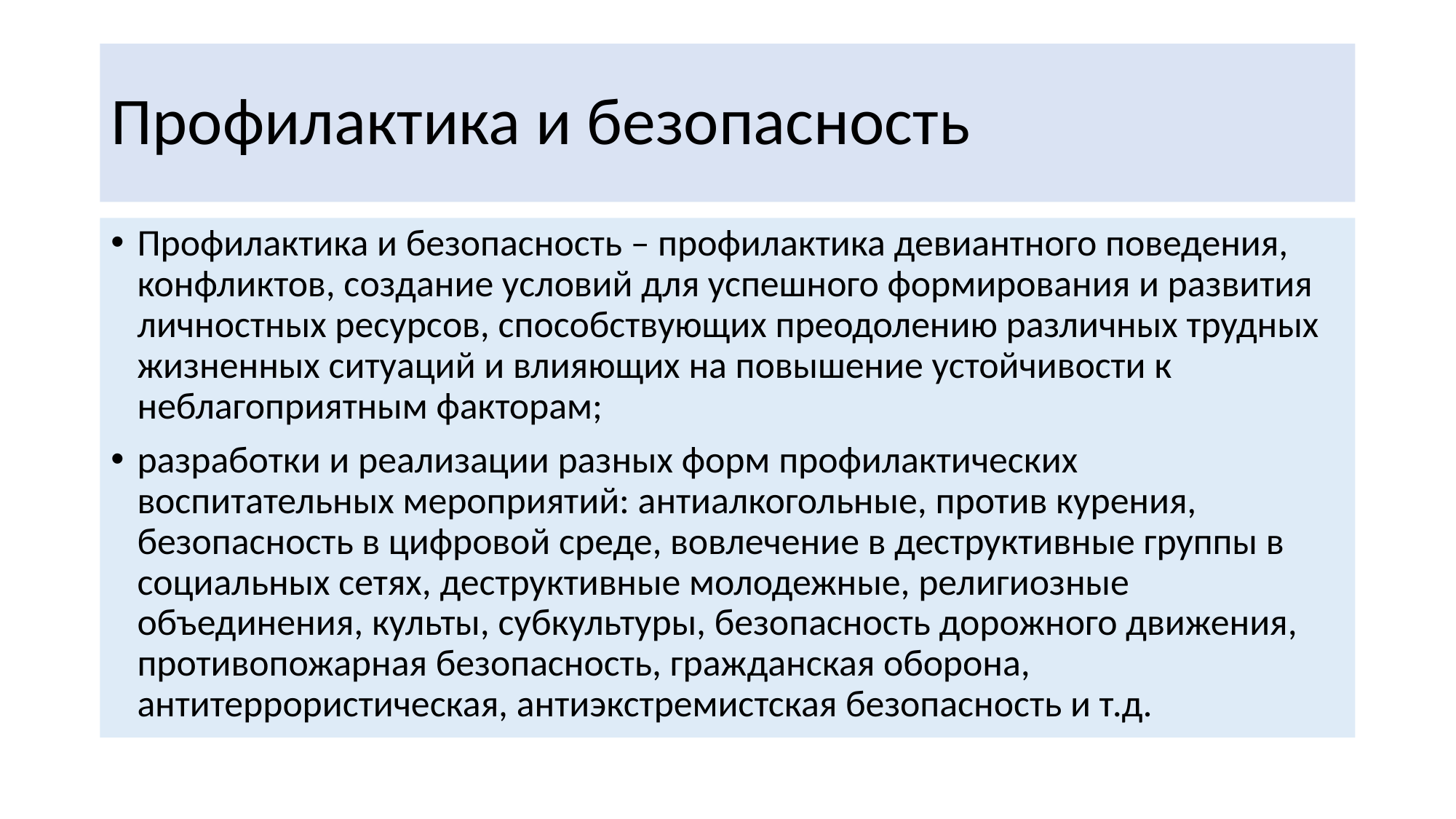

# Профилактика и безопасность
Профилактика и безопасность – профилактика девиантного поведения, конфликтов, создание условий для успешного формирования и развития личностных ресурсов, способствующих преодолению различных трудных жизненных ситуаций и влияющих на повышение устойчивости к неблагоприятным факторам;
разработки и реализации разных форм профилактических воспитательных мероприятий: антиалкогольные, против курения, безопасность в цифровой среде, вовлечение в деструктивные группы в социальных сетях, деструктивные молодежные, религиозные объединения, культы, субкультуры, безопасность дорожного движения, противопожарная безопасность, гражданская оборона, антитеррористическая, антиэкстремистская безопасность и т.д.